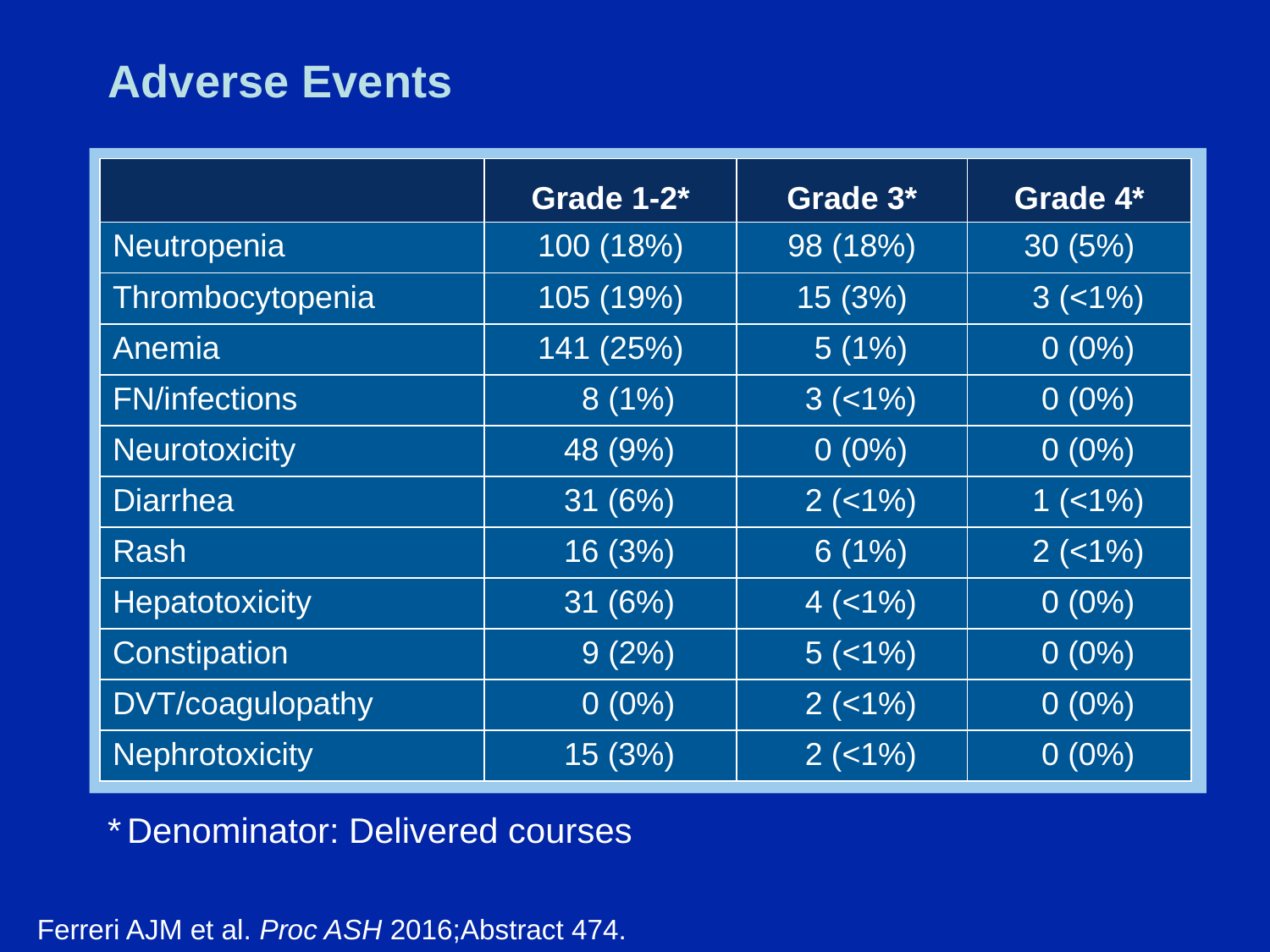

# Adverse Events

|  | Grade 1-2\* | Grade 3\* | Grade 4\* |
| --- | --- | --- | --- |
| Neutropenia | 100 (18%) | 98 (18%) | 30 (5%) |
| Thrombocytopenia | 105 (19%) | 15 (3%) | 3 (<1%) |
| Anemia | 141 (25%) | 5 (1%) | 0 (0%) |
| FN/infections | 8 (1%) | 3 (<1%) | 0 (0%) |
| Neurotoxicity | 48 (9%) | 0 (0%) | 0 (0%) |
| Diarrhea | 31 (6%) | 2 (<1%) | 1 (<1%) |
| Rash | 16 (3%) | 6 (1%) | 2 (<1%) |
| Hepatotoxicity | 31 (6%) | 4 (<1%) | 0 (0%) |
| Constipation | 9 (2%) | 5 (<1%) | 0 (0%) |
| DVT/coagulopathy | 0 (0%) | 2 (<1%) | 0 (0%) |
| Nephrotoxicity | 15 (3%) | 2 (<1%) | 0 (0%) |
* Denominator: Delivered courses
Ferreri AJM et al. Proc ASH 2016;Abstract 474.